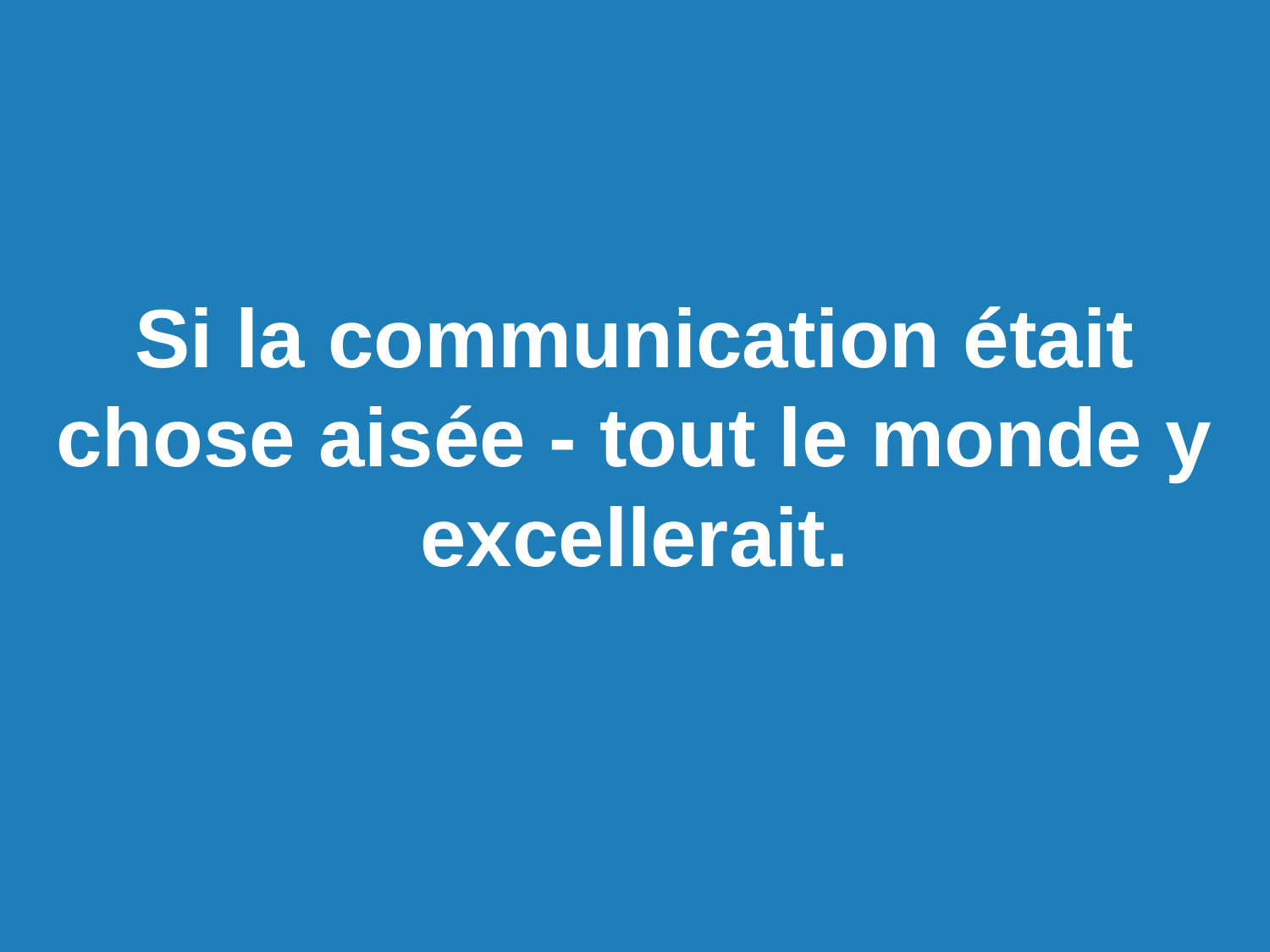

Si la communication était chose aisée - tout le monde y excellerait.